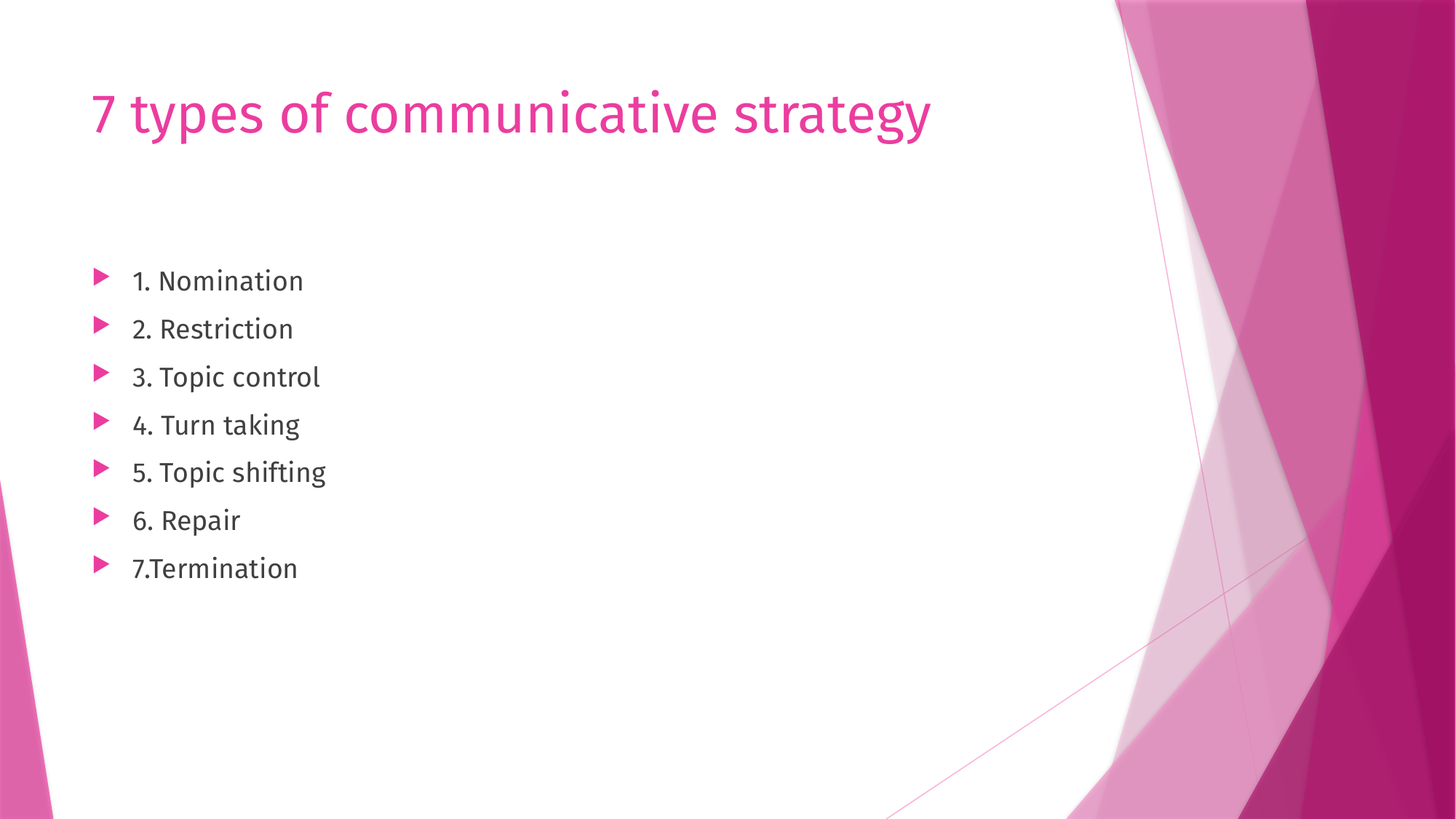

# 7 types of communicative strategy
1. Nomination
2. Restriction
3. Topic control
4. Turn taking
5. Topic shifting
6. Repair
7.Termination